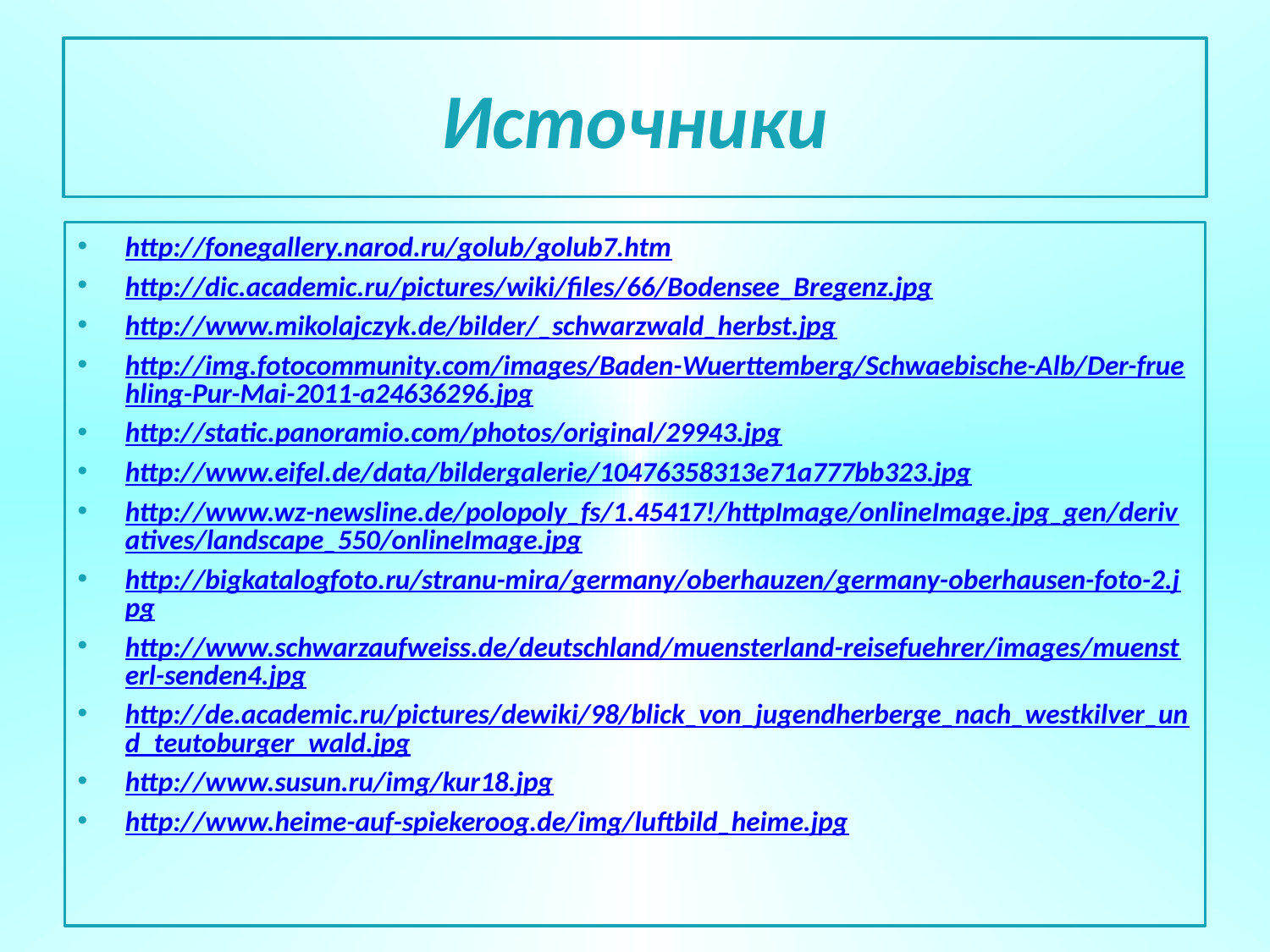

# Источники
http://fonegallery.narod.ru/golub/golub7.htm
http://dic.academic.ru/pictures/wiki/files/66/Bodensee_Bregenz.jpg
http://www.mikolajczyk.de/bilder/_schwarzwald_herbst.jpg
http://img.fotocommunity.com/images/Baden-Wuerttemberg/Schwaebische-Alb/Der-fruehling-Pur-Mai-2011-a24636296.jpg
http://static.panoramio.com/photos/original/29943.jpg
http://www.eifel.de/data/bildergalerie/10476358313e71a777bb323.jpg
http://www.wz-newsline.de/polopoly_fs/1.45417!/httpImage/onlineImage.jpg_gen/derivatives/landscape_550/onlineImage.jpg
http://bigkatalogfoto.ru/stranu-mira/germany/oberhauzen/germany-oberhausen-foto-2.jpg
http://www.schwarzaufweiss.de/deutschland/muensterland-reisefuehrer/images/muensterl-senden4.jpg
http://de.academic.ru/pictures/dewiki/98/blick_von_jugendherberge_nach_westkilver_und_teutoburger_wald.jpg
http://www.susun.ru/img/kur18.jpg
http://www.heime-auf-spiekeroog.de/img/luftbild_heime.jpg